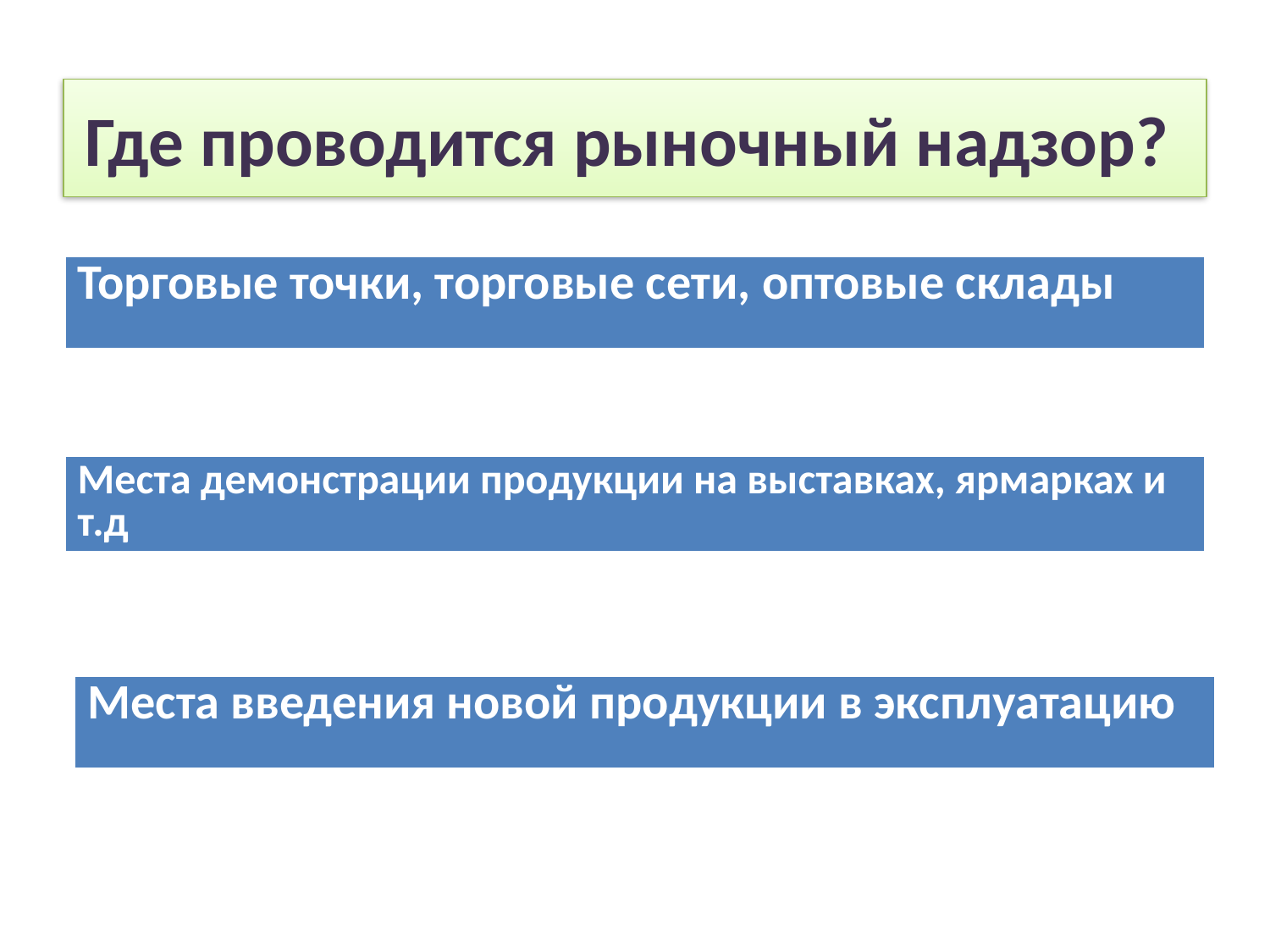

# Где проводится рыночный надзор?

| Торговые точки, торговые сети, оптовые склады |
| --- |
| Места демонстрации продукции на выставках, ярмарках и т.д |
| --- |
| Места введения новой продукции в эксплуатацию |
| --- |